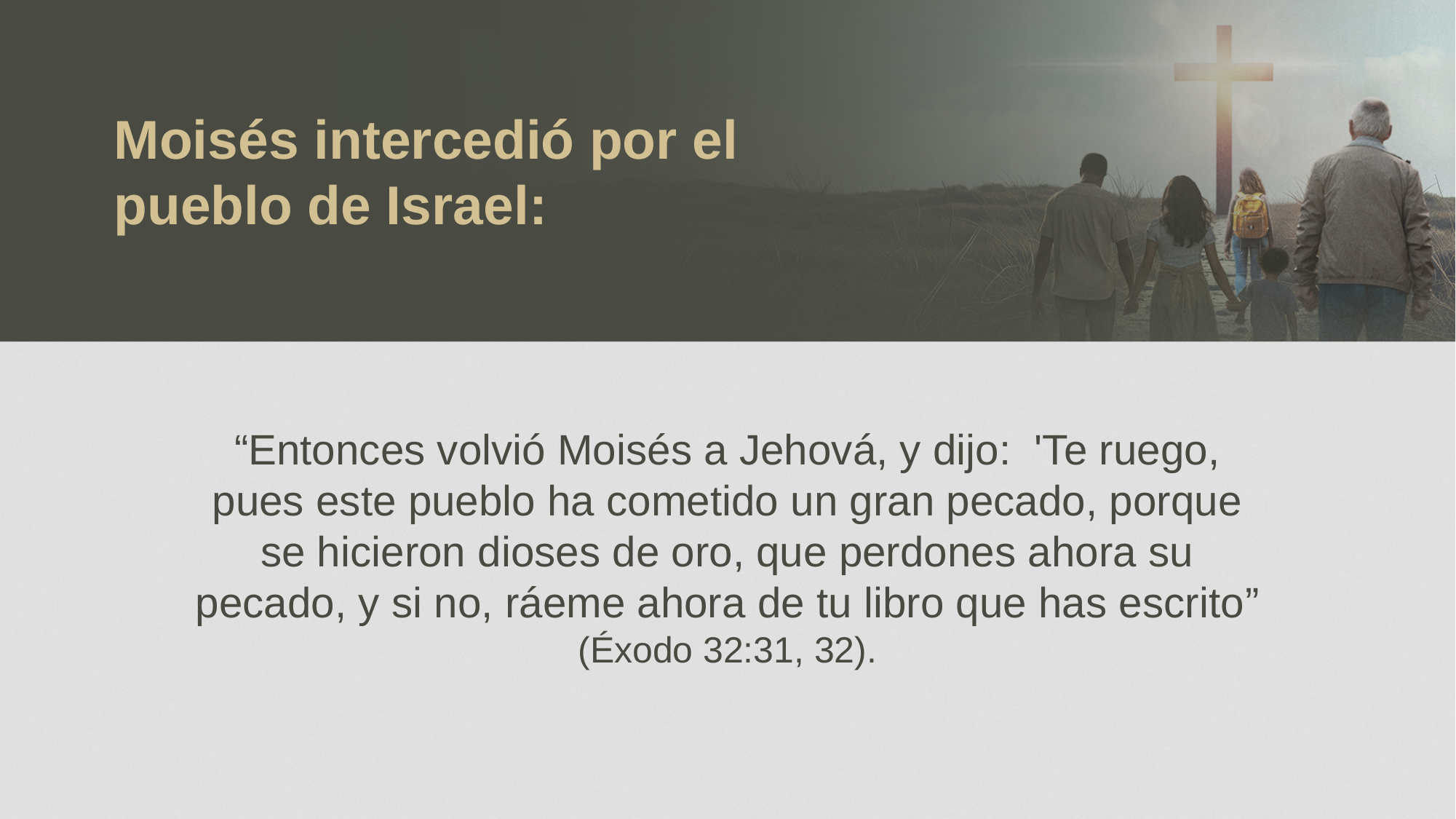

Moisés intercedió por el pueblo de Israel:
“Entonces volvió Moisés a Jehová, y dijo:  'Te ruego, pues este pueblo ha cometido un gran pecado, porque se hicieron dioses de oro, que perdones ahora su pecado, y si no, ráeme ahora de tu libro que has escrito” (Éxodo 32:31, 32).